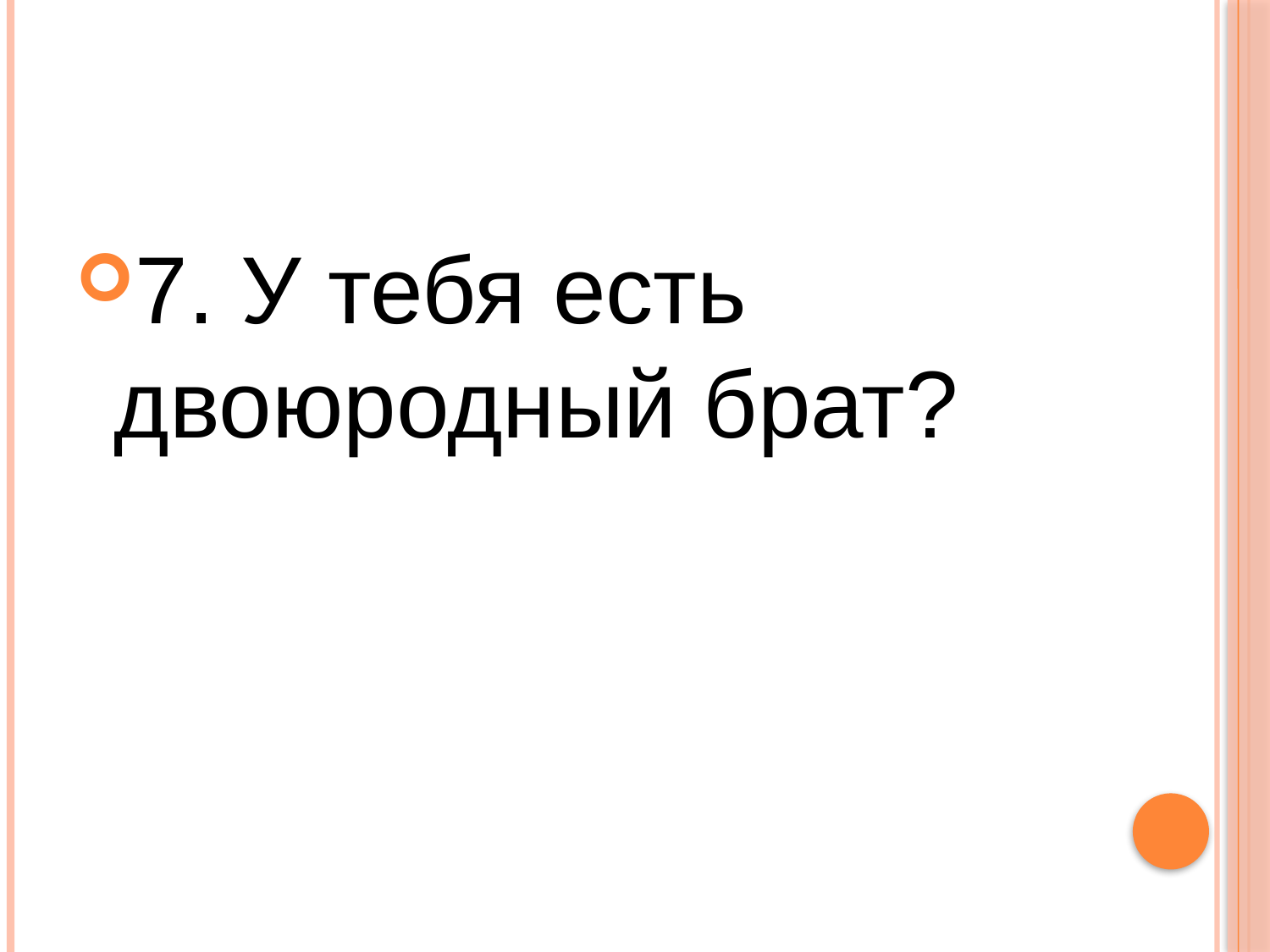

#
7. У тебя есть двоюродный брат?